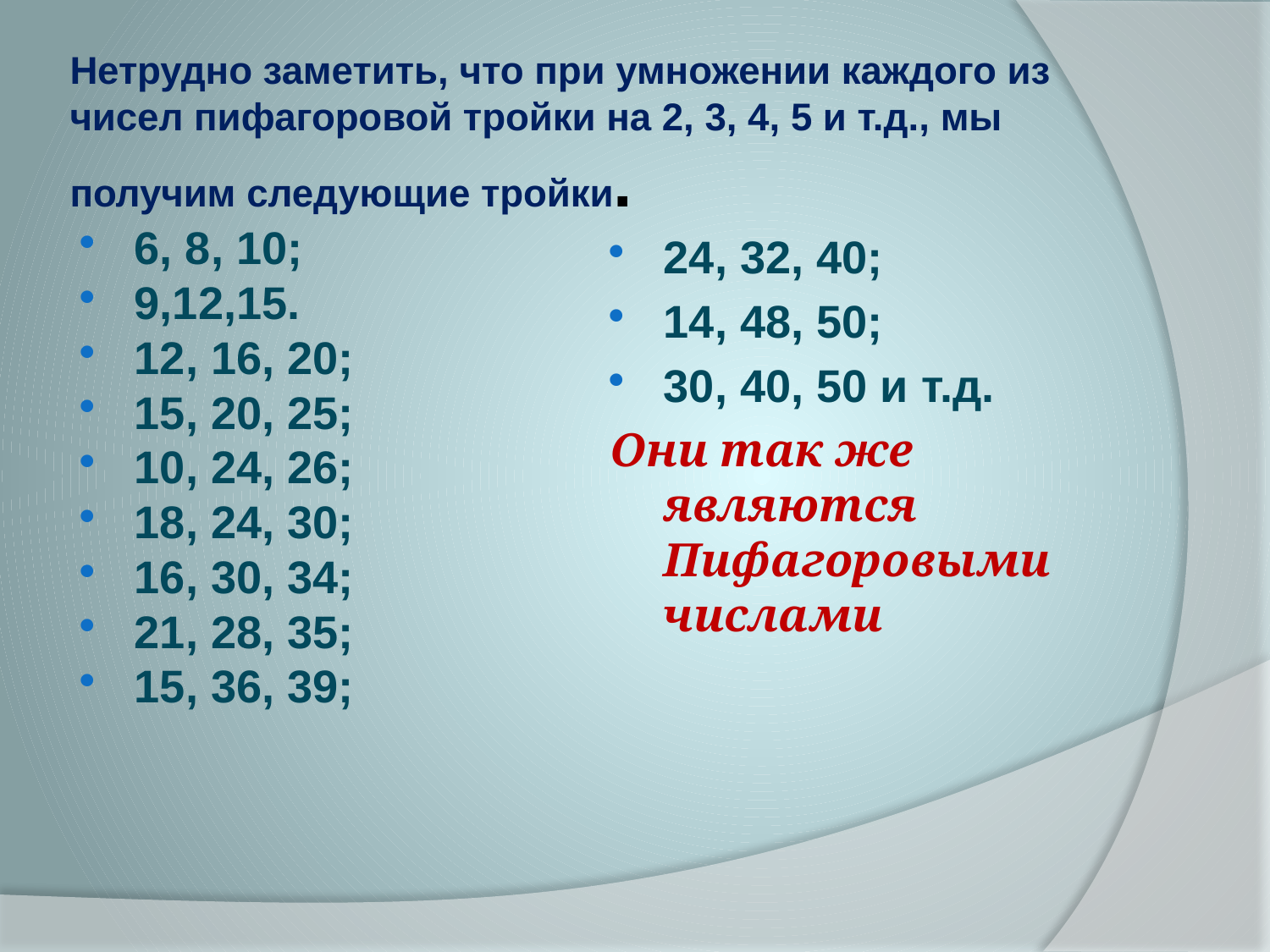

# Нетрудно заметить, что при умножении каждого из чисел пифагоровой тройки на 2, 3, 4, 5 и т.д., мы получим следующие тройки.
6, 8, 10;
9,12,15.
12, 16, 20;
15, 20, 25;
10, 24, 26;
18, 24, 30;
16, 30, 34;
21, 28, 35;
15, 36, 39;

24, 32, 40;
14, 48, 50;
30, 40, 50 и т.д.
Они так же являются Пифагоровыми числами